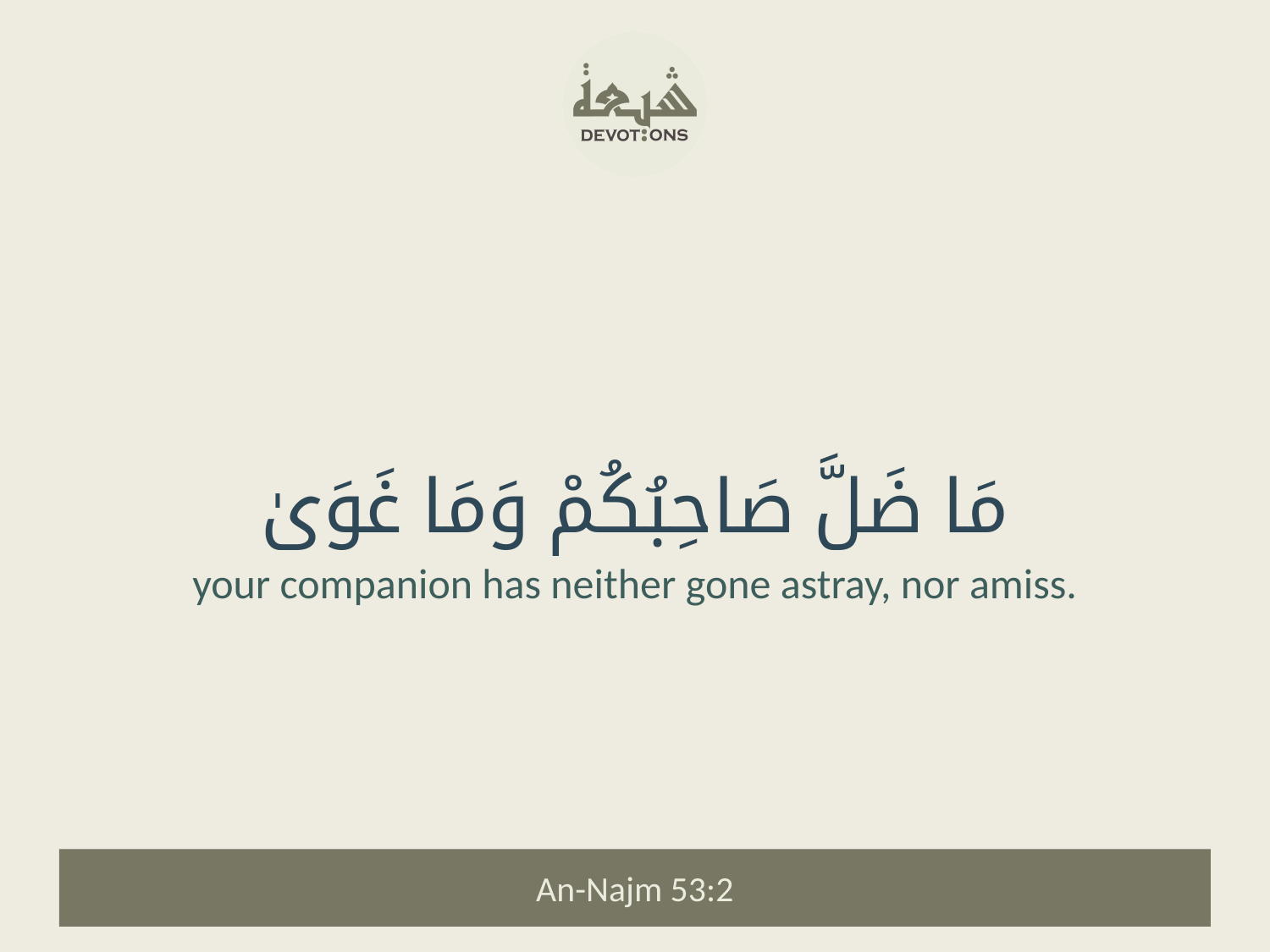

مَا ضَلَّ صَاحِبُكُمْ وَمَا غَوَىٰ
your companion has neither gone astray, nor amiss.
An-Najm 53:2